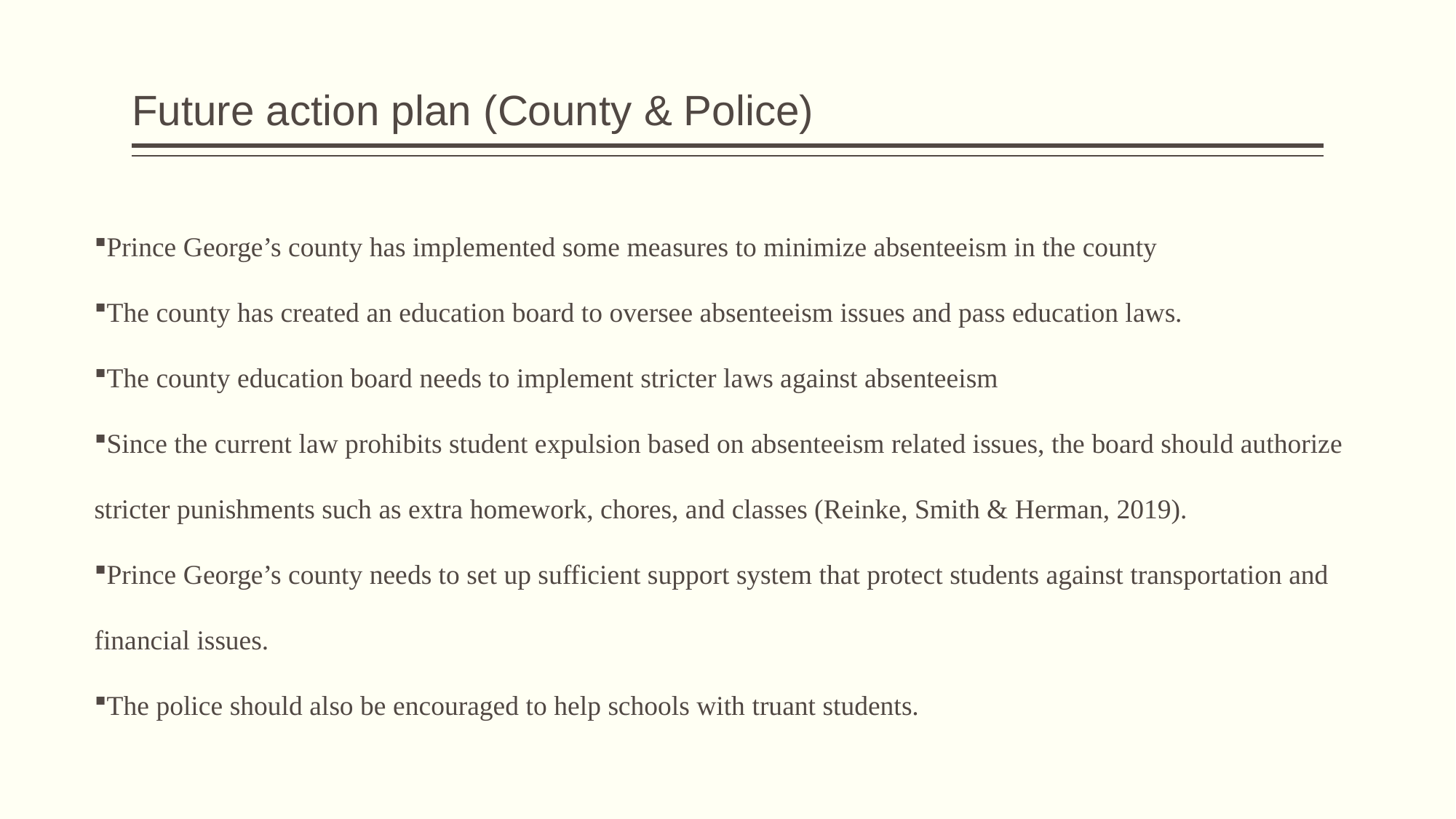

# Future action plan (County & Police)
Prince George’s county has implemented some measures to minimize absenteeism in the county
The county has created an education board to oversee absenteeism issues and pass education laws.
The county education board needs to implement stricter laws against absenteeism
Since the current law prohibits student expulsion based on absenteeism related issues, the board should authorize stricter punishments such as extra homework, chores, and classes (Reinke, Smith & Herman, 2019).
Prince George’s county needs to set up sufficient support system that protect students against transportation and financial issues.
The police should also be encouraged to help schools with truant students.